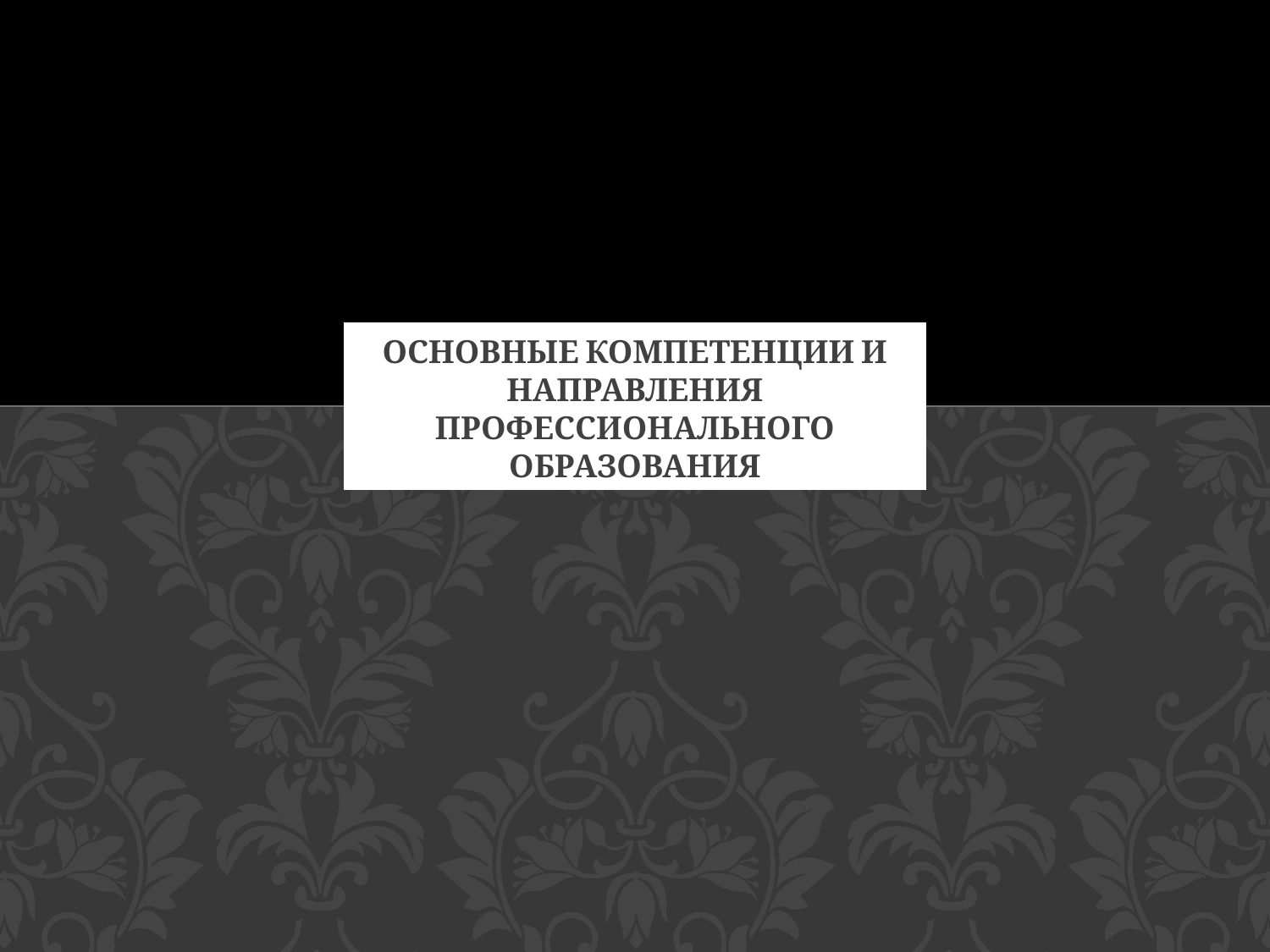

# Основные компетенции и направления профессионального образования